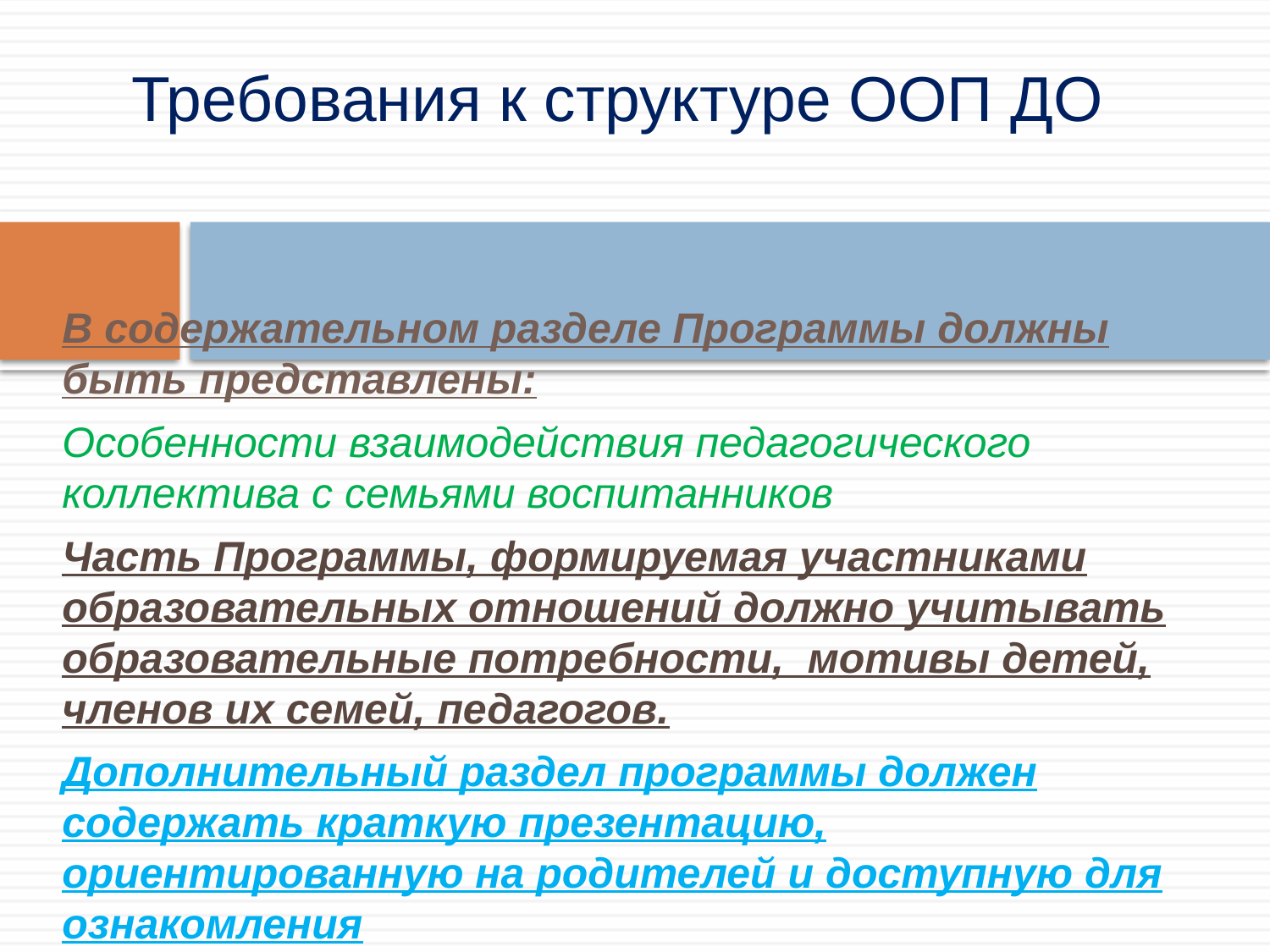

# Требования к структуре ООП ДО

В содержательном разделе Программы должны быть представлены:
Особенности взаимодействия педагогического коллектива с семьями воспитанников
Часть Программы, формируемая участниками образовательных отношений должно учитывать образовательные потребности,  мотивы детей, членов их семей, педагогов.
Дополнительный раздел программы должен содержать краткую презентацию, ориентированную на родителей и доступную для ознакомления